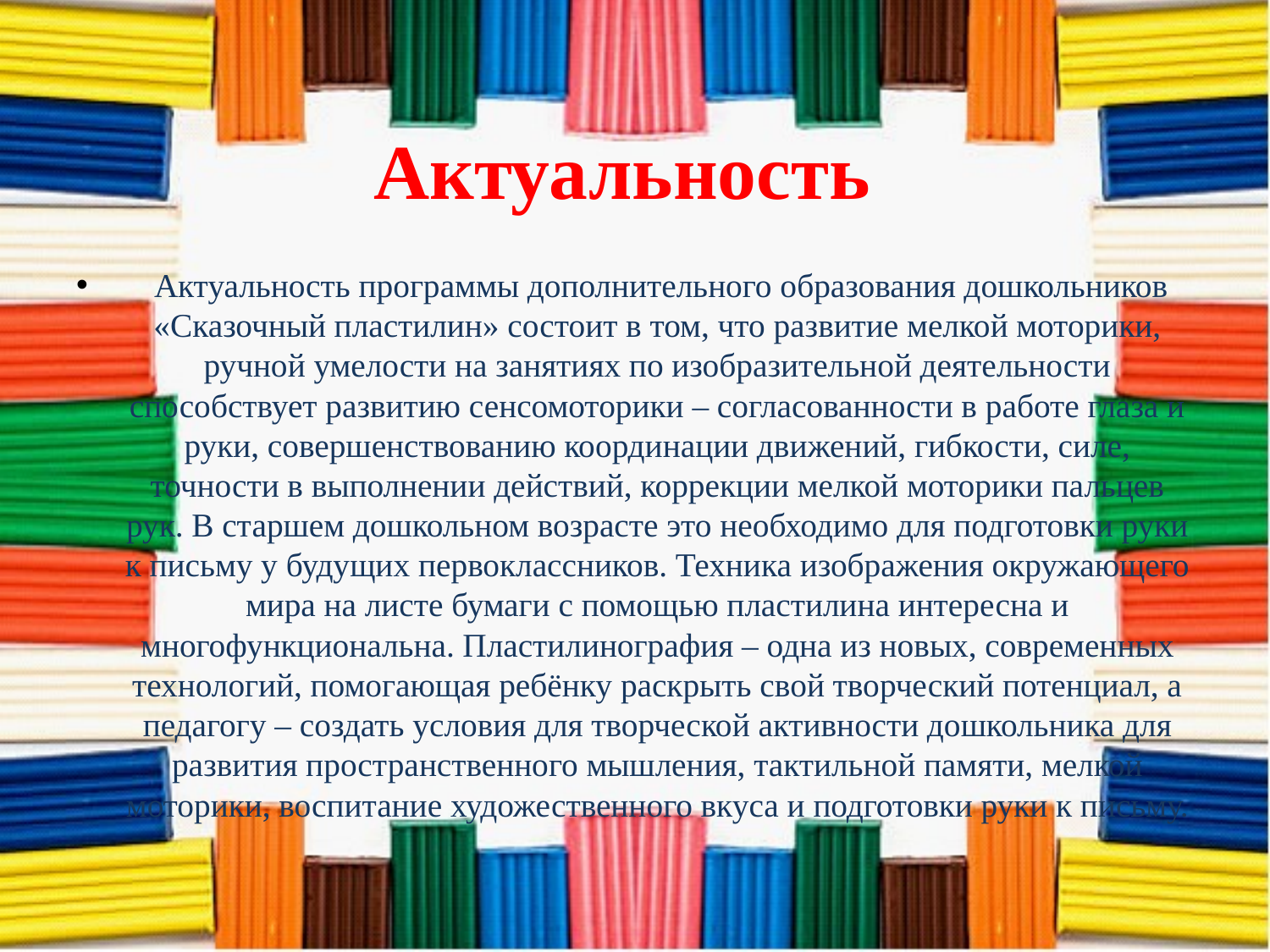

# Актуальность
 Актуальность программы дополнительного образования дошкольников «Сказочный пластилин» состоит в том, что развитие мелкой моторики, ручной умелости на занятиях по изобразительной деятельности способствует развитию сенсомоторики – согласованности в работе глаза и руки, совершенствованию координации движений, гибкости, силе, точности в выполнении действий, коррекции мелкой моторики пальцев рук. В старшем дошкольном возрасте это необходимо для подготовки руки к письму у будущих первоклассников. Техника изображения окружающего мира на листе бумаги с помощью пластилина интересна и многофункциональна. Пластилинография – одна из новых, современных технологий, помогающая ребёнку раскрыть свой творческий потенциал, а педагогу – создать условия для творческой активности дошкольника для развития пространственного мышления, тактильной памяти, мелкой моторики, воспитание художественного вкуса и подготовки руки к письму.